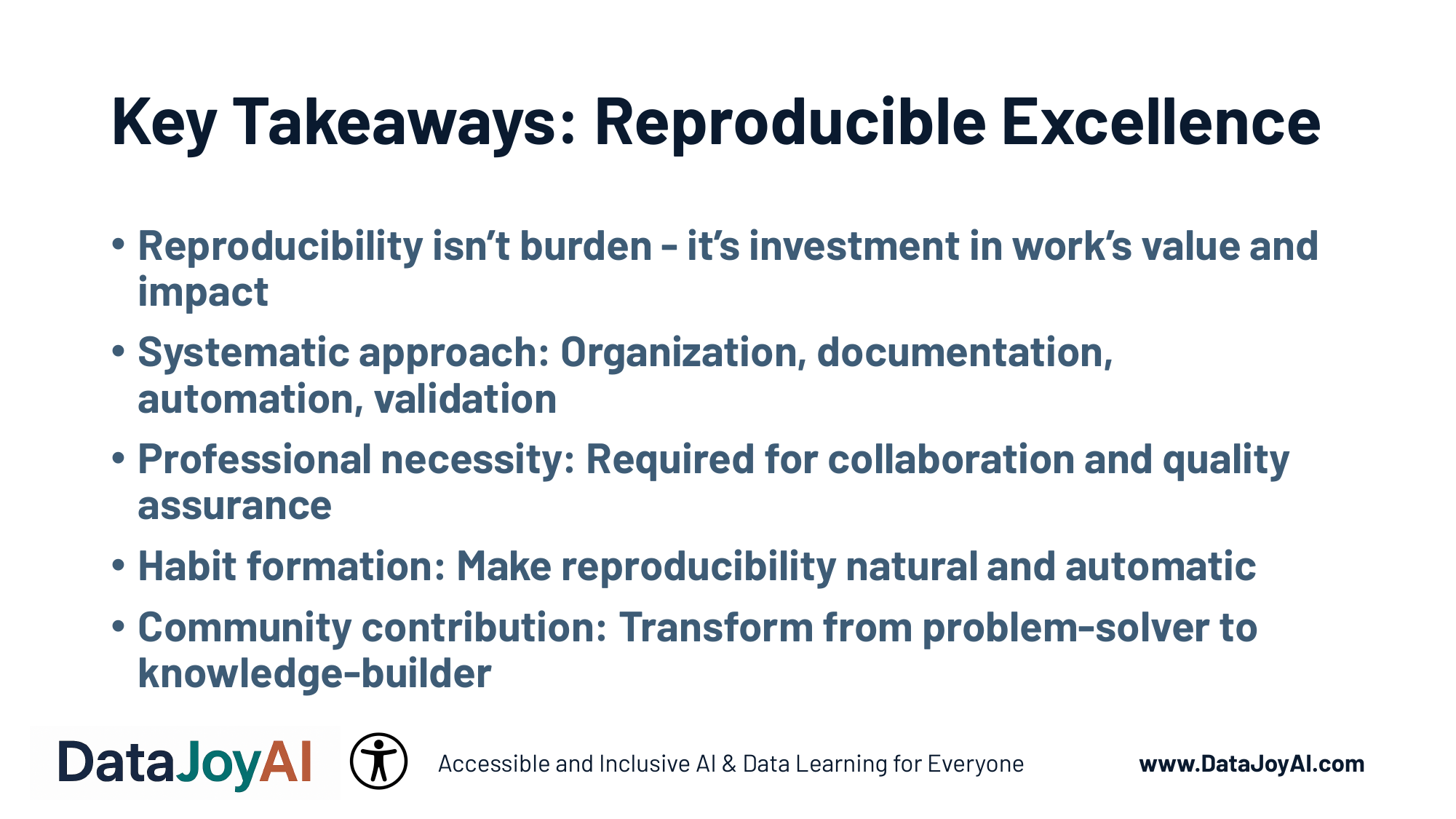

# Key Takeaways: Reproducible Excellence
Reproducibility isn’t burden - it’s investment in work’s value and impact
Systematic approach: Organization, documentation, automation, validation
Professional necessity: Required for collaboration and quality assurance
Habit formation: Make reproducibility natural and automatic
Community contribution: Transform from problem-solver to knowledge-builder